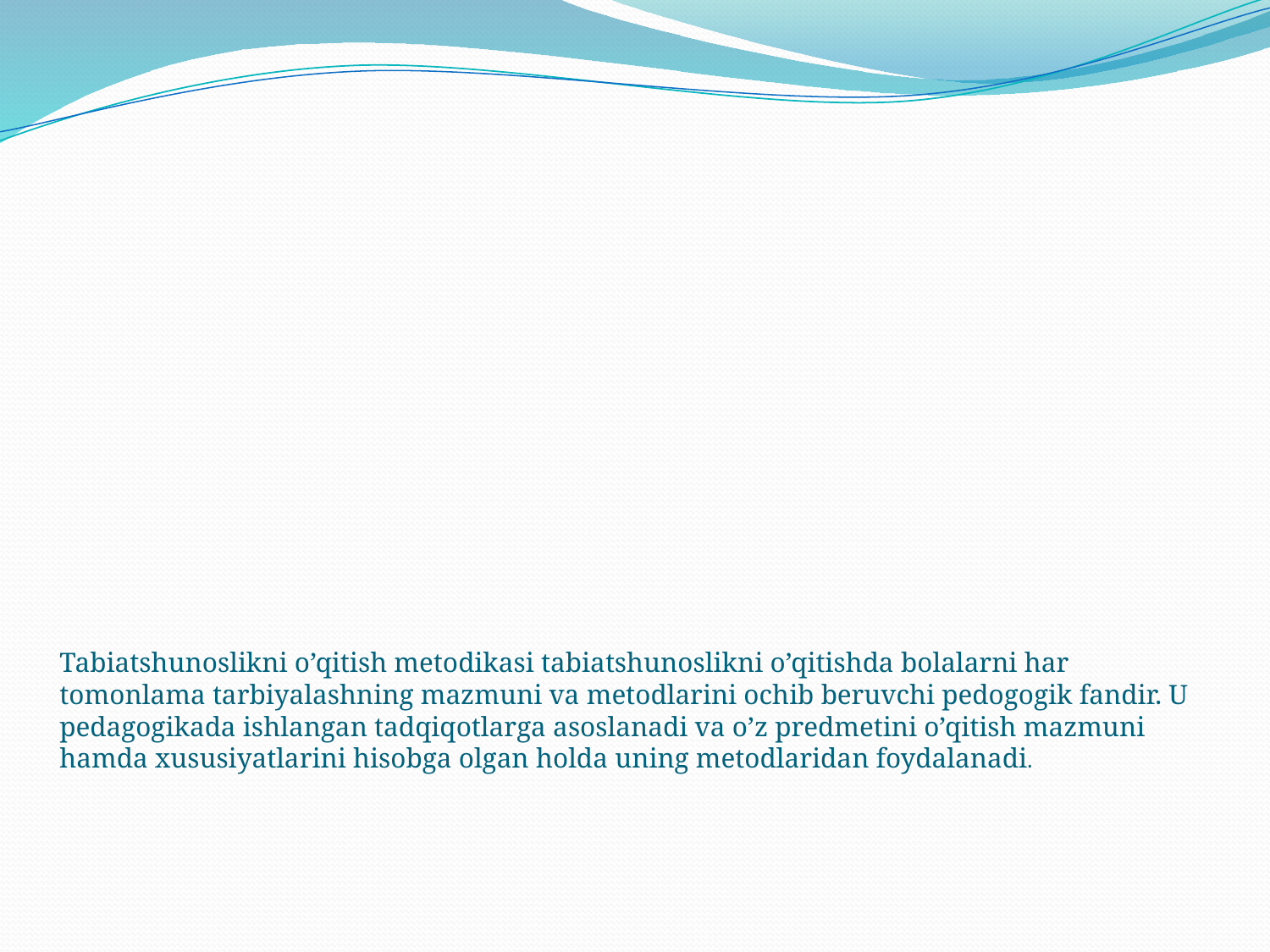

# Tabiatshunoslikni o’qitish metodikasi tabiatshunoslikni o’qitishda bolalarni har tomonlama tarbiyalashning mazmuni va metodlarini ochib beruvchi pedogogik fandir. U pedagogikada ishlangan tadqiqotlarga asoslanadi va o’z predmetini o’qitish mazmuni hamda xususiyatlarini hisobga olgan holda uning metodlaridan foydalanadi.